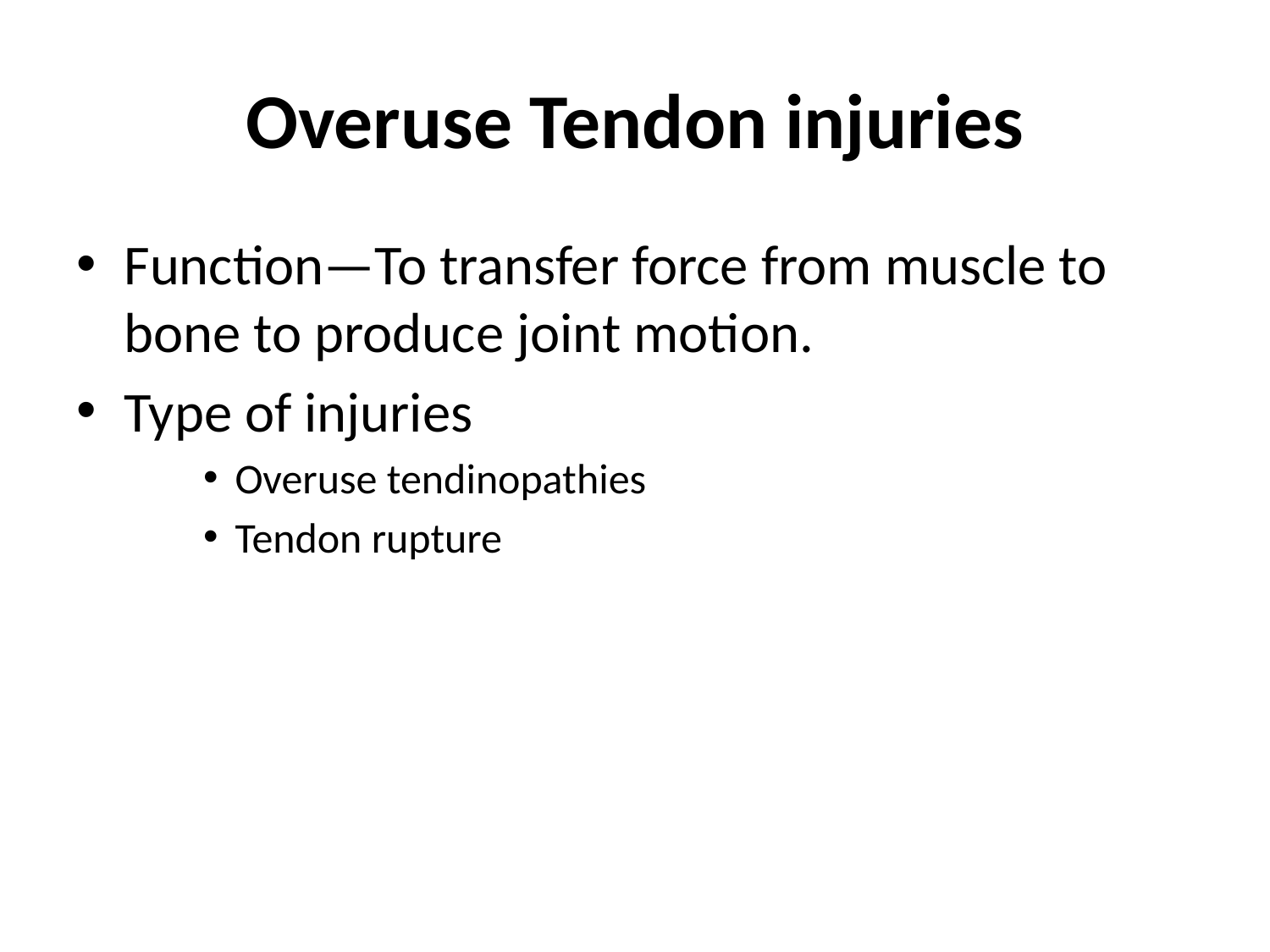

# Overuse Tendon injuries
Function—To transfer force from muscle to bone to produce joint motion.
Type of injuries
Overuse tendinopathies
Tendon rupture